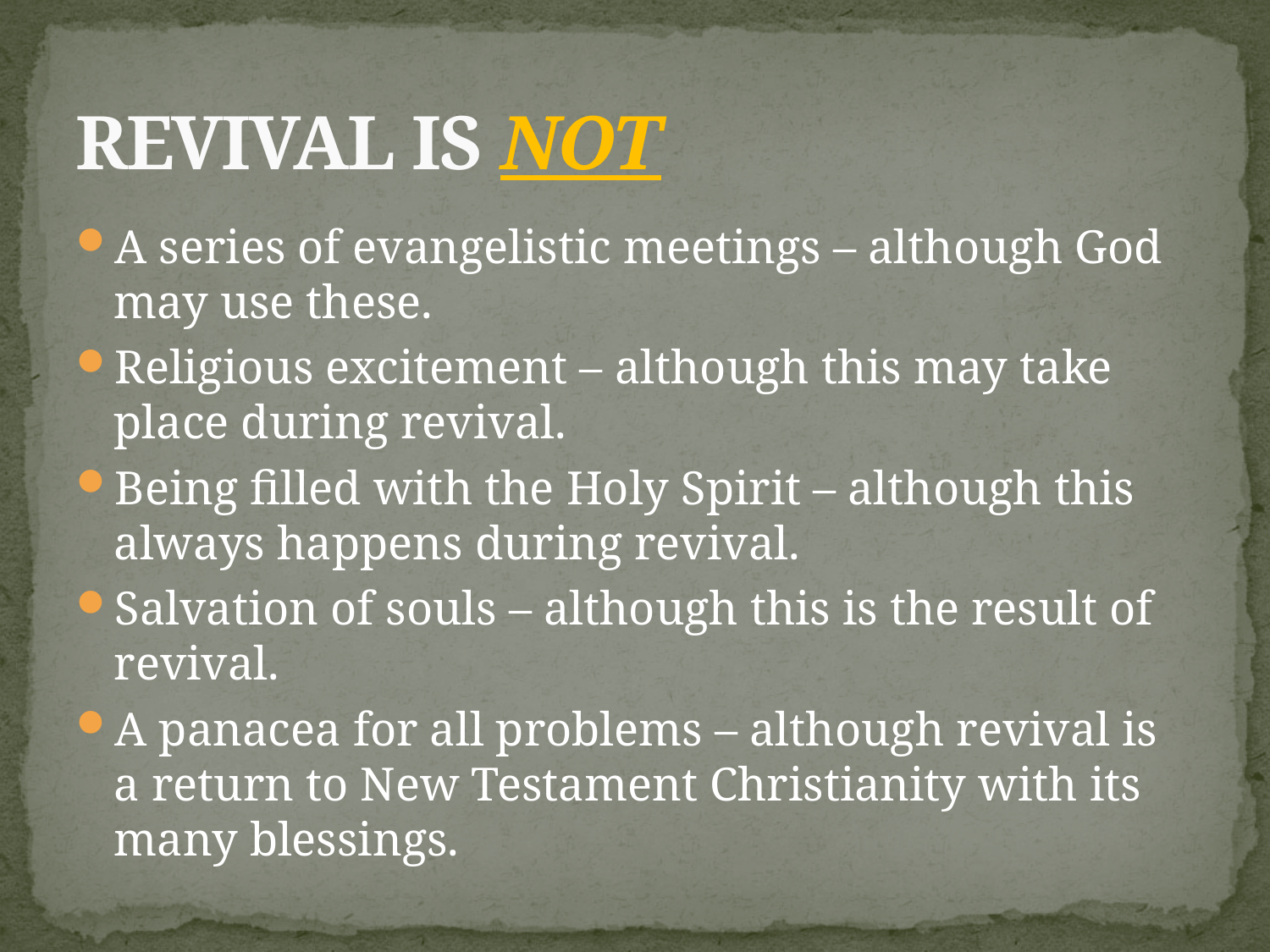

# Revival Is Not
A series of evangelistic meetings – although God may use these.
Religious excitement – although this may take place during revival.
Being filled with the Holy Spirit – although this always happens during revival.
Salvation of souls – although this is the result of revival.
A panacea for all problems – although revival is a return to New Testament Christianity with its many blessings.